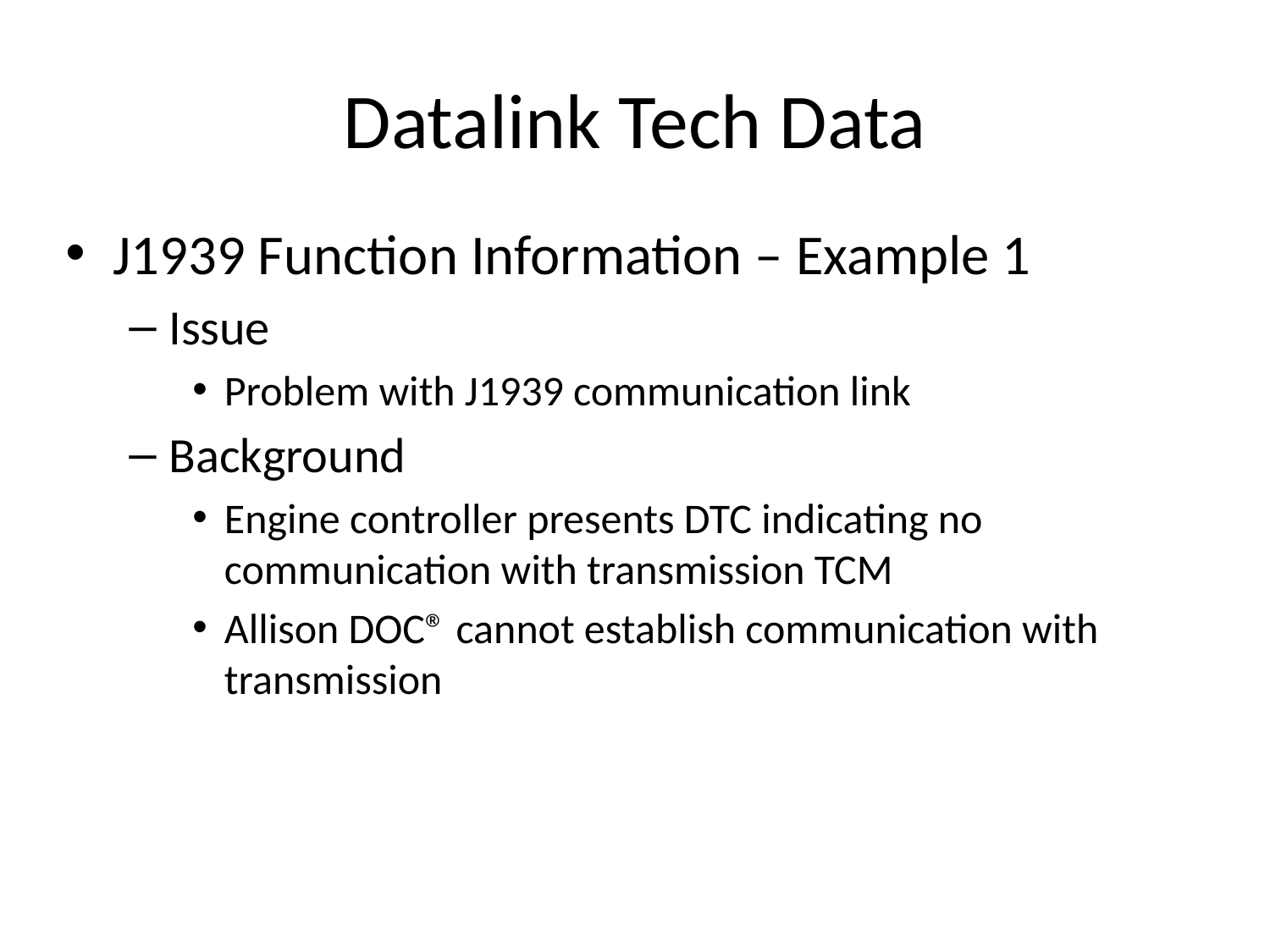

# Datalink Tech Data
J1939 Function Information – Example 1
Issue
Problem with J1939 communication link
Background
Engine controller presents DTC indicating no communication with transmission TCM
Allison DOC® cannot establish communication with transmission